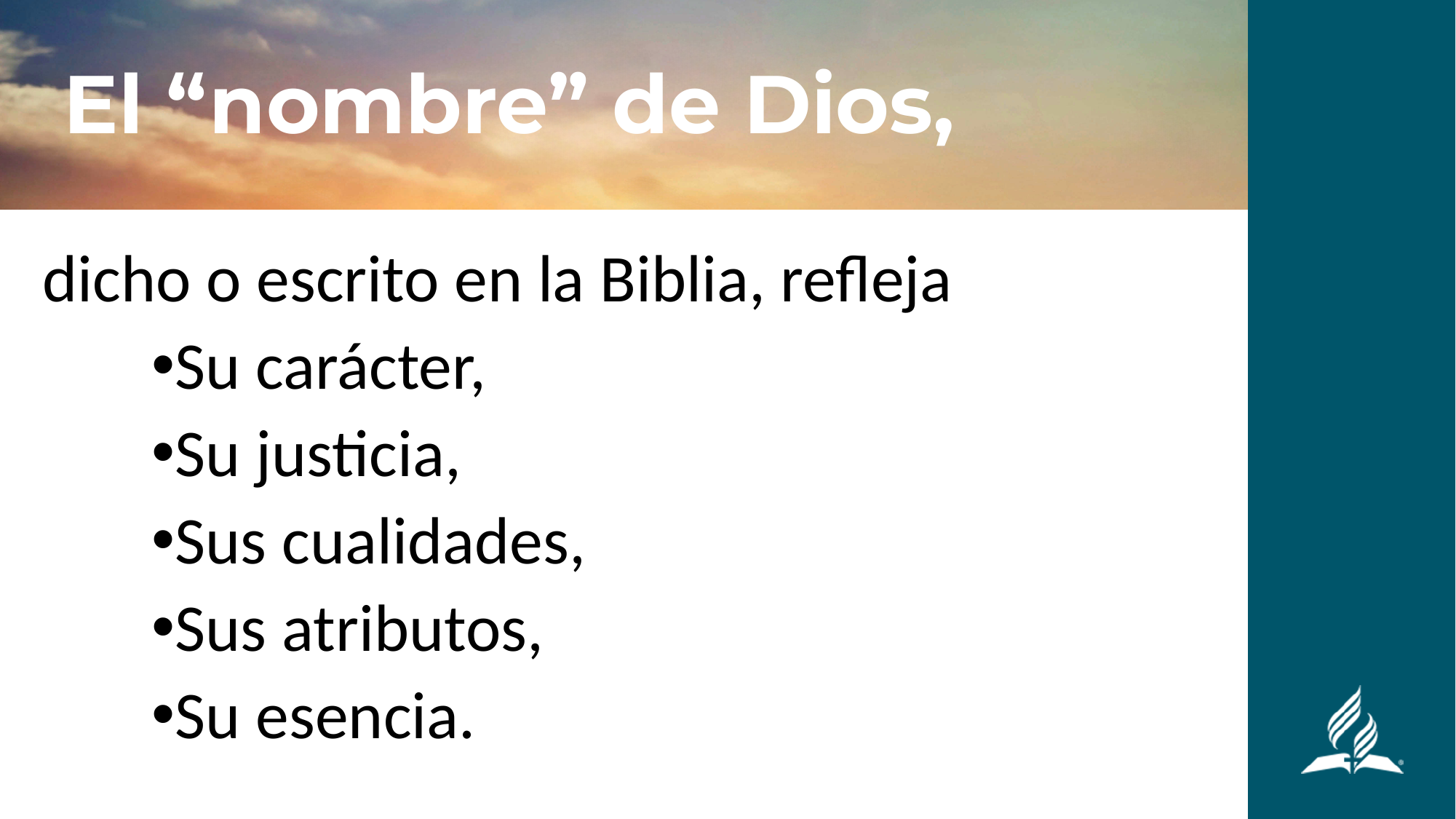

# El “nombre” de Dios,
dicho o escrito en la Biblia, refleja
Su carácter,
Su justicia,
Sus cualidades,
Sus atributos,
Su esencia.